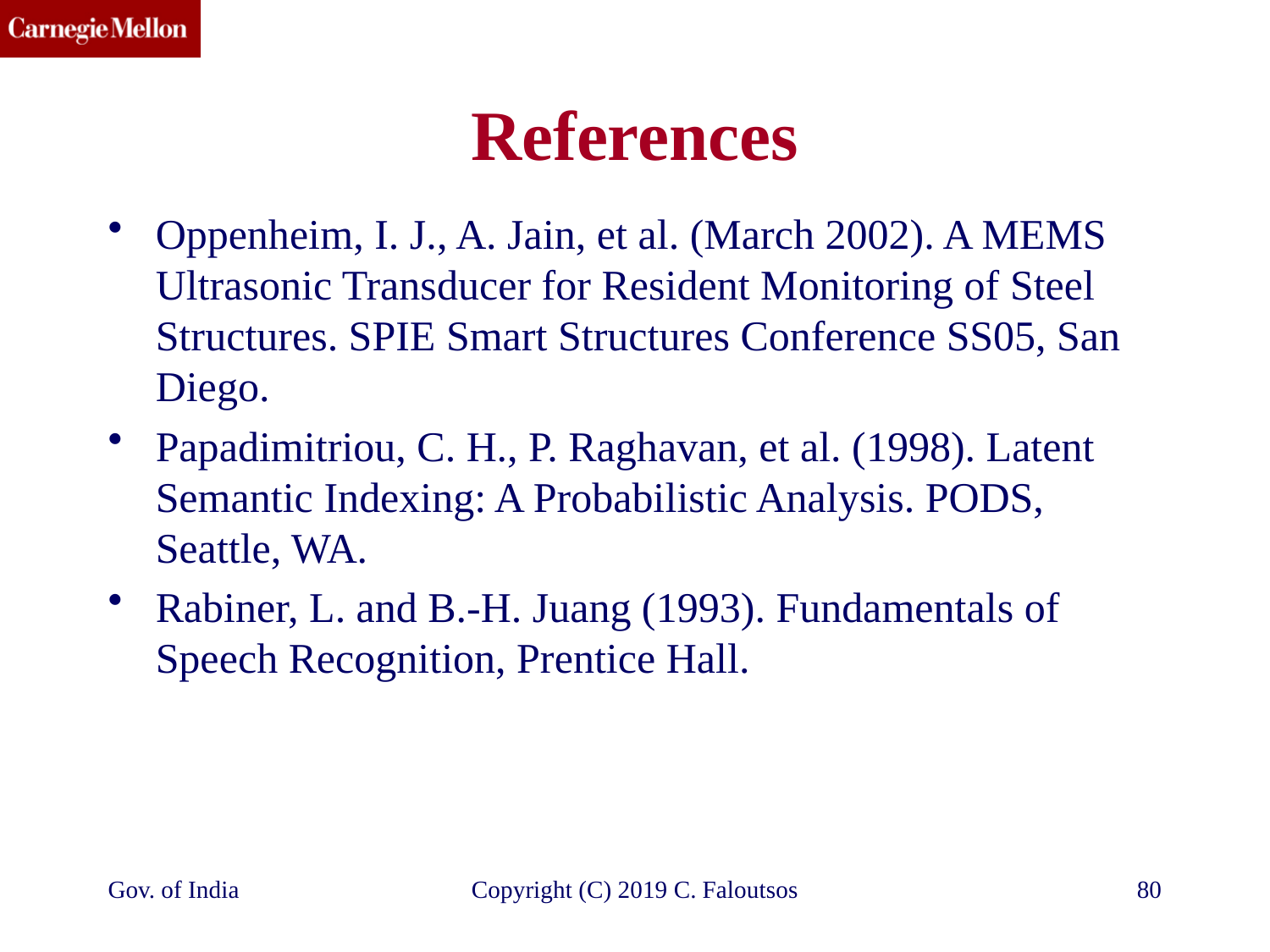

# References
Oppenheim, I. J., A. Jain, et al. (March 2002). A MEMS Ultrasonic Transducer for Resident Monitoring of Steel Structures. SPIE Smart Structures Conference SS05, San Diego.
Papadimitriou, C. H., P. Raghavan, et al. (1998). Latent Semantic Indexing: A Probabilistic Analysis. PODS, Seattle, WA.
Rabiner, L. and B.-H. Juang (1993). Fundamentals of Speech Recognition, Prentice Hall.
Gov. of India
Copyright (C) 2019 C. Faloutsos
80